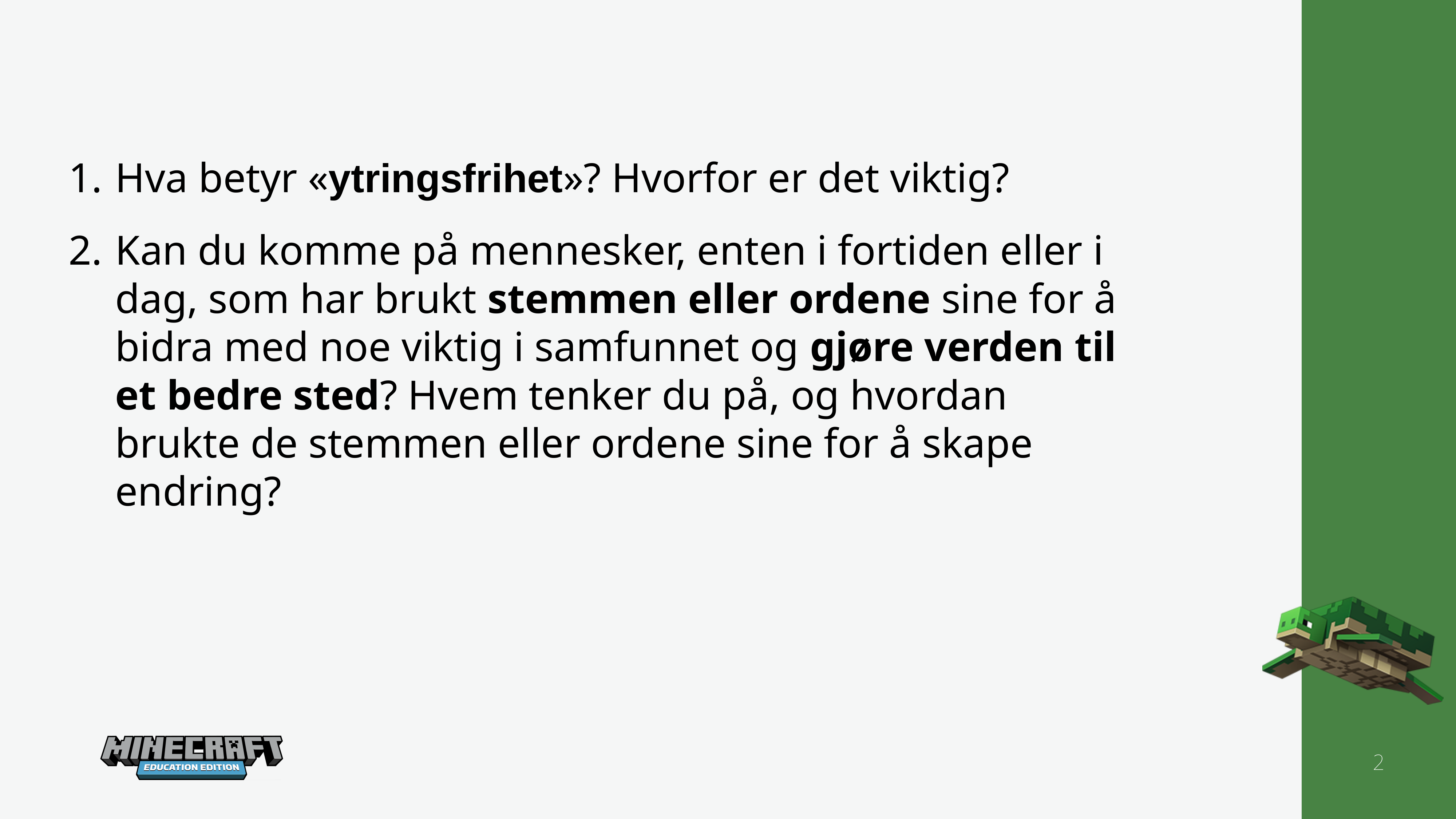

Hva betyr «ytringsfrihet»? Hvorfor er det viktig?
Kan du komme på mennesker, enten i fortiden eller i dag, som har brukt stemmen eller ordene sine for å bidra med noe viktig i samfunnet og gjøre verden til et bedre sted? Hvem tenker du på, og hvordan brukte de stemmen eller ordene sine for å skape endring?
2